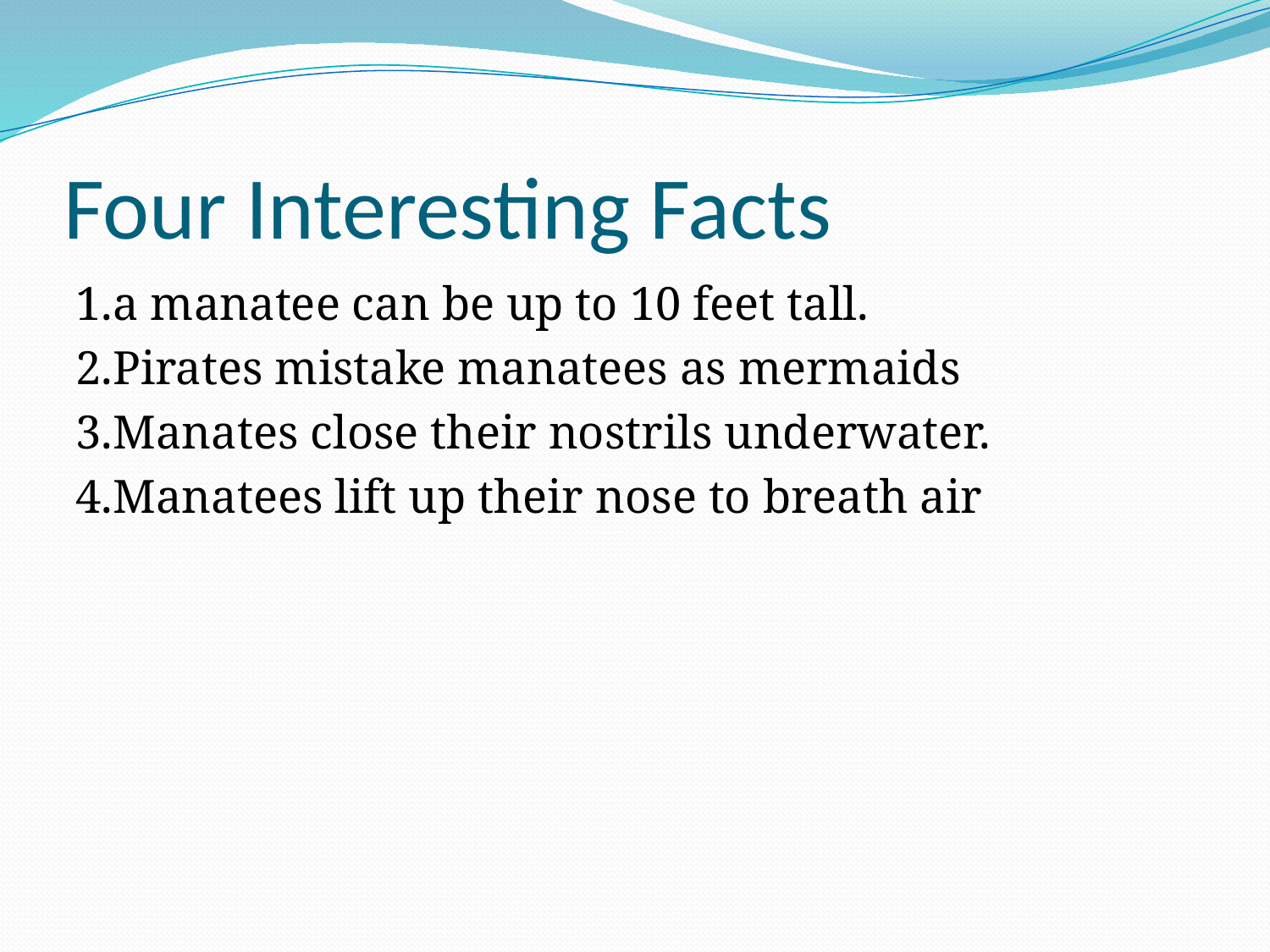

# Four Interesting Facts
1.a manatee can be up to 10 feet tall.
2.Pirates mistake manatees as mermaids
3.Manates close their nostrils underwater.
4.Manatees lift up their nose to breath air